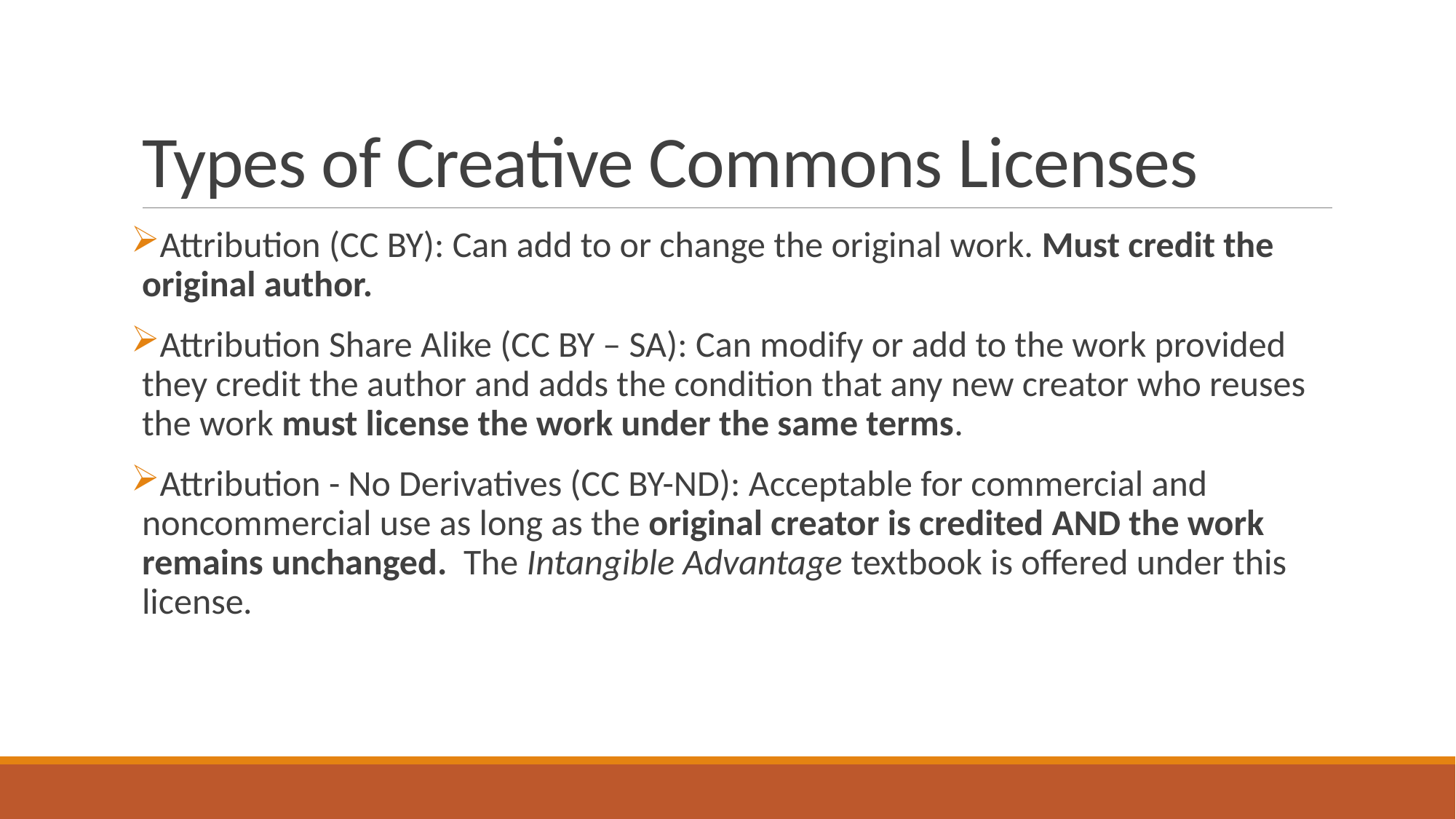

# Types of Creative Commons Licenses
Attribution (CC BY): Can add to or change the original work. Must credit the original author.
Attribution Share Alike (CC BY – SA): Can modify or add to the work provided they credit the author and adds the condition that any new creator who reuses the work must license the work under the same terms.
Attribution - No Derivatives (CC BY-ND): Acceptable for commercial and noncommercial use as long as the original creator is credited AND the work remains unchanged.  The Intangible Advantage textbook is offered under this license.